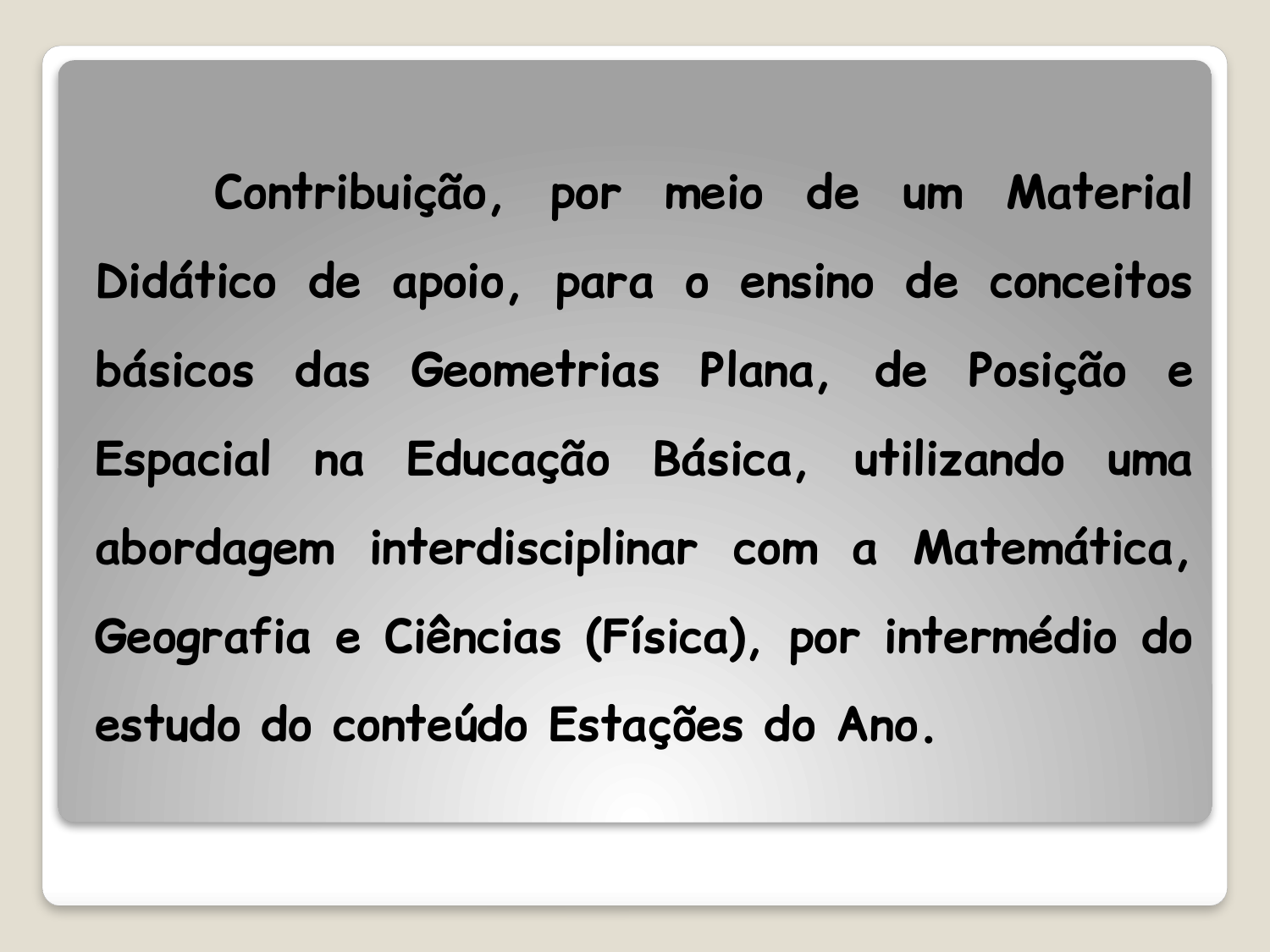

Contribuição, por meio de um Material Didático de apoio, para o ensino de conceitos básicos das Geometrias Plana, de Posição e Espacial na Educação Básica, utilizando uma abordagem interdisciplinar com a Matemática, Geografia e Ciências (Física), por intermédio do estudo do conteúdo Estações do Ano.